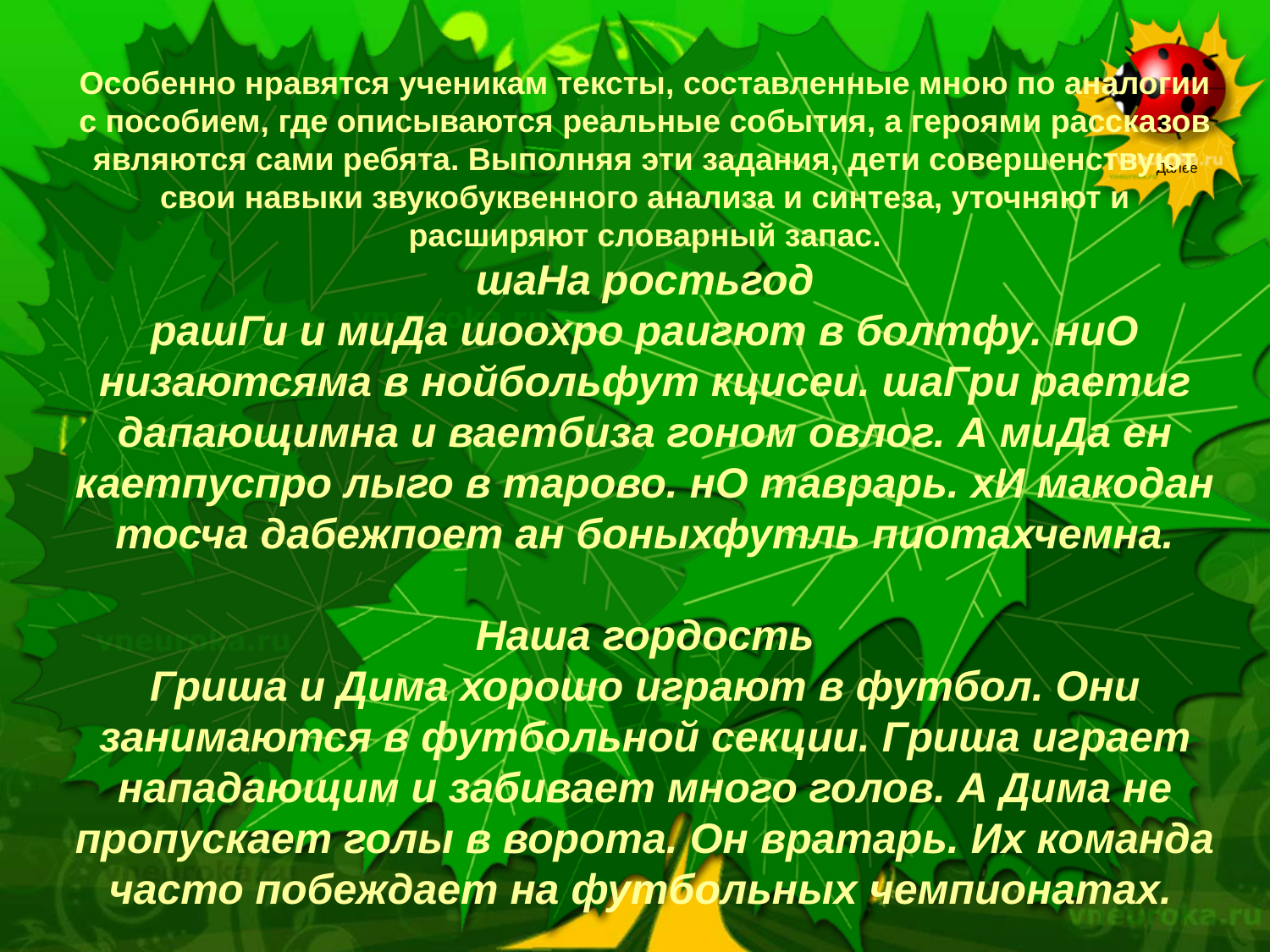

Особенно нравятся ученикам тексты, составленные мною по аналогии с пособием, где описываются реальные события, а героями рассказов являются сами ребята. Выполняя эти задания, дети совершенствуют свои навыки звукобуквенного анализа и синтеза, уточняют и расширяют словарный запас.
шаНа ростьгод
рашГи и миДа шоохро раигют в болтфу. ниО низаютсяма в нойбольфут кцисеи. шаГри раетиг дапающимна и ваетбиза гоном овлог. А миДа ен каетпуспро лыго в тарово. нО таврарь. хИ макодан тосча дабежпоет ан боныхфутль пиотахчемна.

Наша гордость
Гриша и Дима хорошо играют в футбол. Они занимаются в футбольной секции. Гриша играет нападающим и забивает много голов. А Дима не пропускает голы в ворота. Он вратарь. Их команда часто побеждает на футбольных чемпионатах.